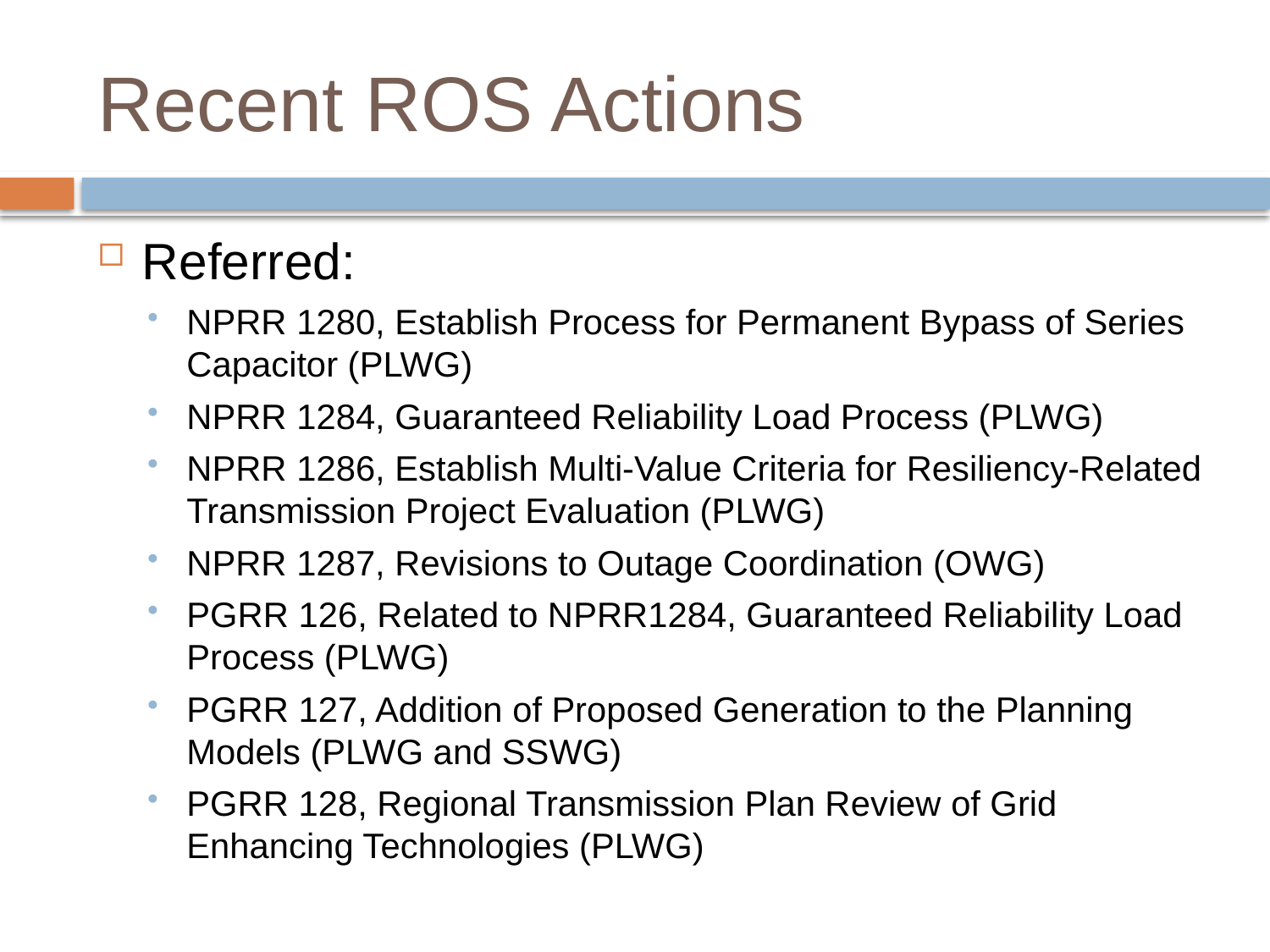

# Recent ROS Actions
Referred:
NPRR 1280, Establish Process for Permanent Bypass of Series Capacitor (PLWG)
NPRR 1284, Guaranteed Reliability Load Process (PLWG)
NPRR 1286, Establish Multi-Value Criteria for Resiliency-Related Transmission Project Evaluation (PLWG)
NPRR 1287, Revisions to Outage Coordination (OWG)
PGRR 126, Related to NPRR1284, Guaranteed Reliability Load Process (PLWG)
PGRR 127, Addition of Proposed Generation to the Planning Models (PLWG and SSWG)
PGRR 128, Regional Transmission Plan Review of Grid Enhancing Technologies (PLWG)